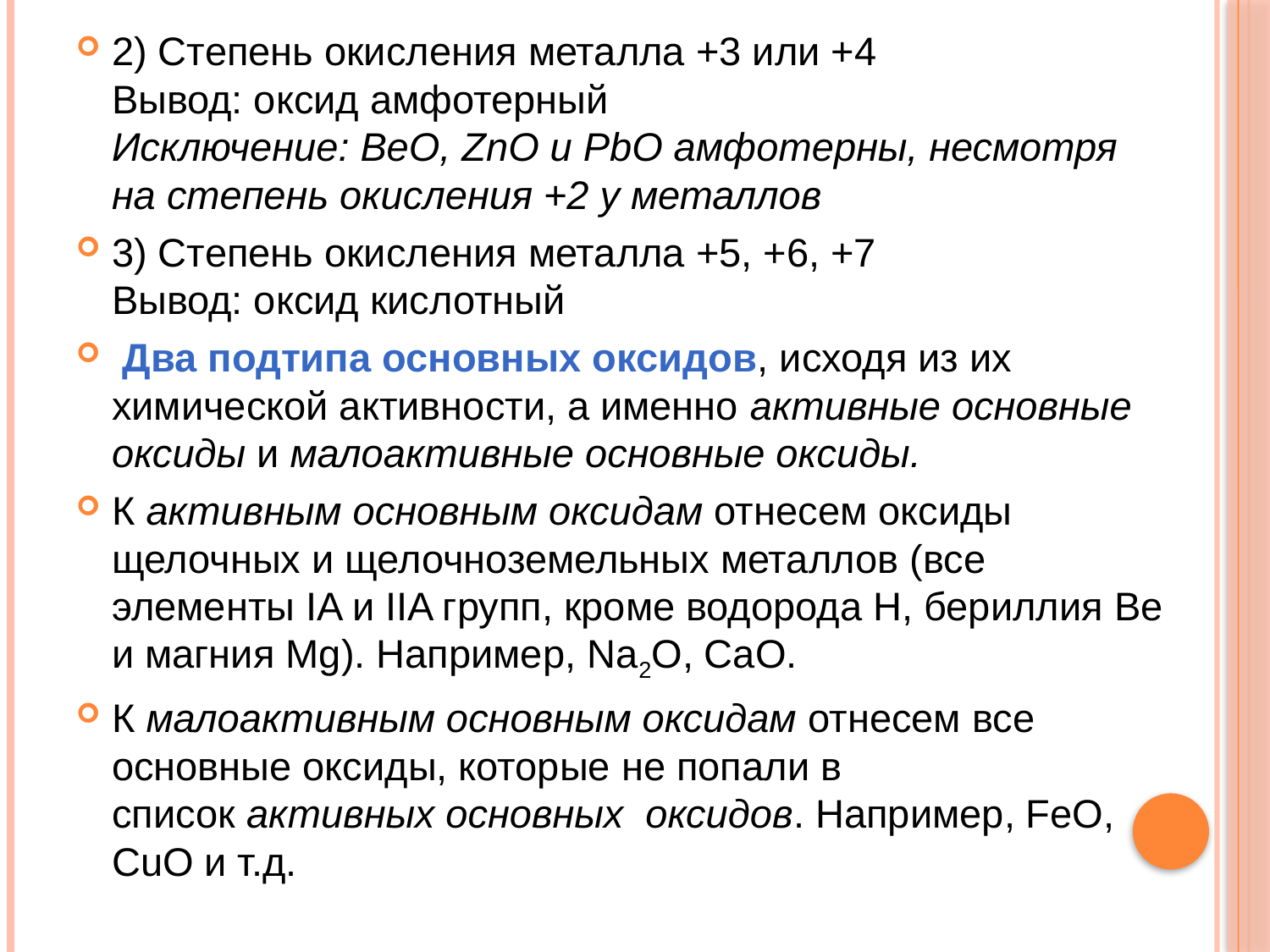

2) Степень окисления металла +3 или +4
Вывод: оксид амфотерный
Исключение: BeO, ZnO и PbO амфотерны, несмотря на степень окисления +2 у металлов
3) Степень окисления металла +5, +6, +7
Вывод: оксид кислотный
 Два подтипа основных оксидов, исходя из их химической активности, а именно активные основные оксиды и малоактивные основные оксиды.
К активным основным оксидам отнесем оксиды щелочных и щелочноземельных металлов (все элементы IA и IIA групп, кроме водорода H, бериллия Be и магния Mg). Например, Na2O, CaO.
К малоактивным основным оксидам отнесем все основные оксиды, которые не попали в список активных основных  оксидов. Например, FeO, CuO и т.д.

#